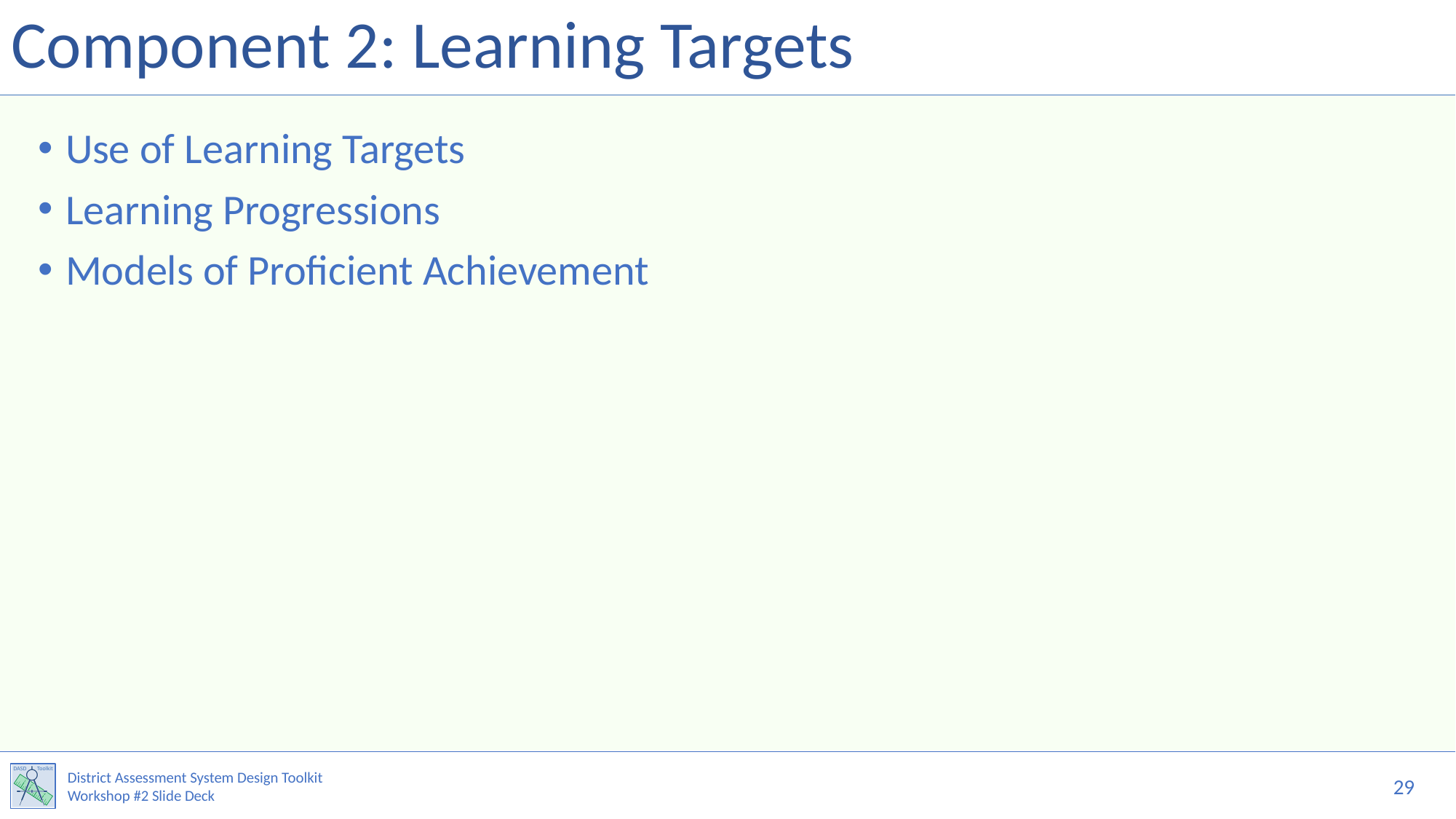

# Component 2: Learning Targets
Use of Learning Targets
Learning Progressions
Models of Proficient Achievement